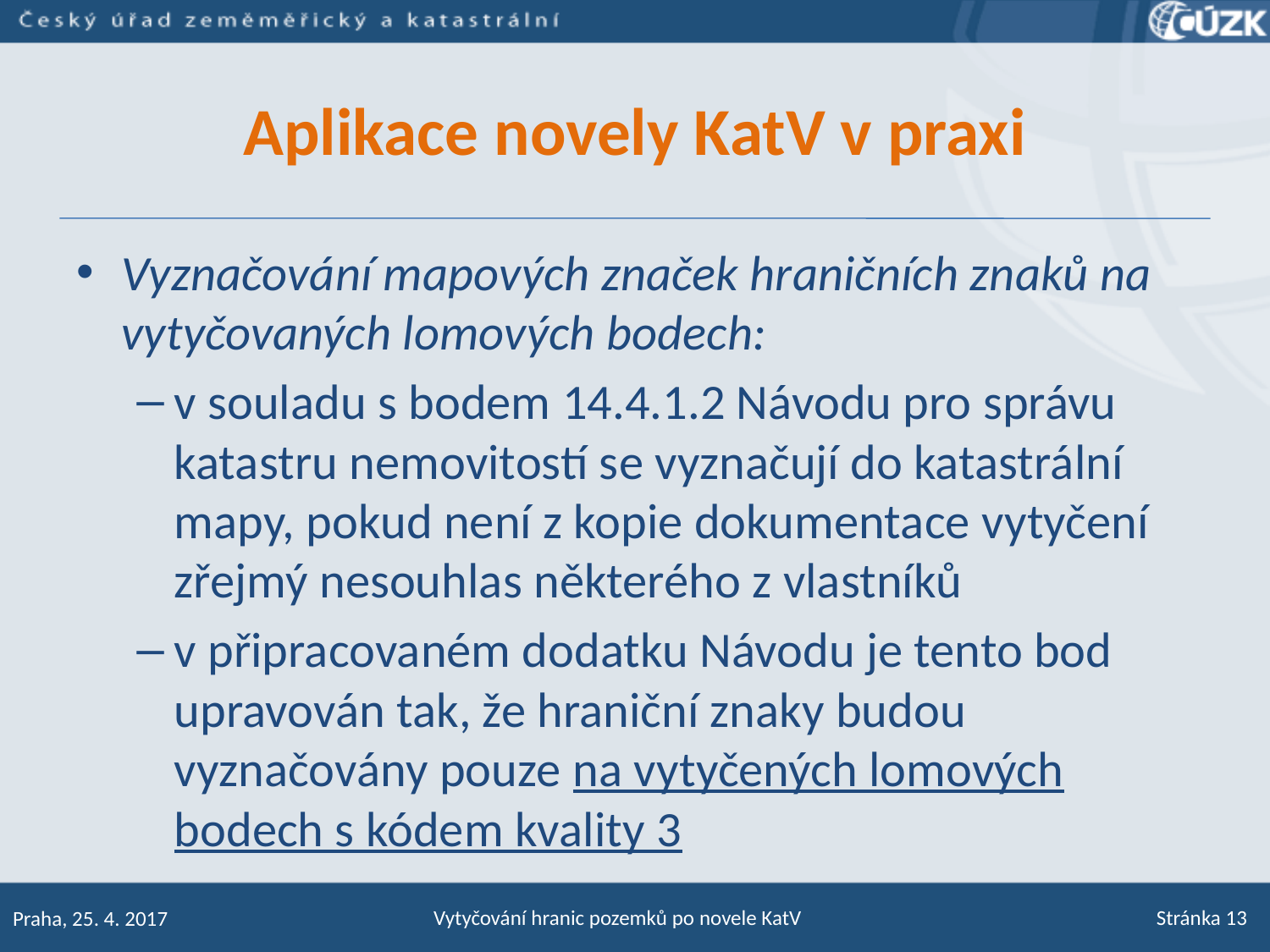

# Aplikace novely KatV v praxi
Vyznačování mapových značek hraničních znaků na vytyčovaných lomových bodech:
v souladu s bodem 14.4.1.2 Návodu pro správu katastru nemovitostí se vyznačují do katastrální mapy, pokud není z kopie dokumentace vytyčení zřejmý nesouhlas některého z vlastníků
v připracovaném dodatku Návodu je tento bod upravován tak, že hraniční znaky budou vyznačovány pouze na vytyčených lomových bodech s kódem kvality 3

Vytyčování hranic pozemků po novele KatV
Stránka 13
Praha, 25. 4. 2017